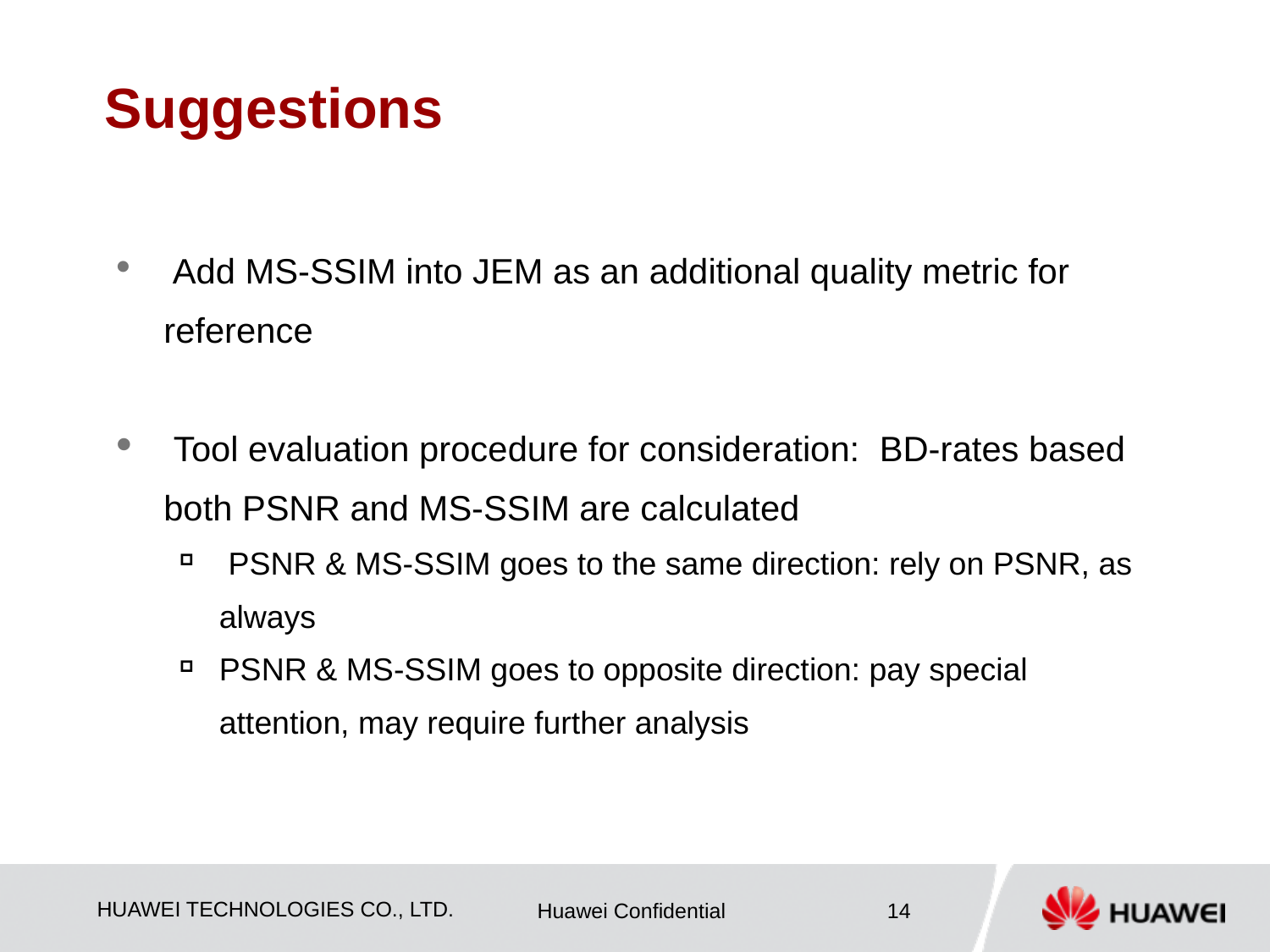

# Suggestions
 Add MS-SSIM into JEM as an additional quality metric for reference

 Tool evaluation procedure for consideration:  BD-rates based both PSNR and MS-SSIM are calculated
 PSNR & MS-SSIM goes to the same direction: rely on PSNR, as always
PSNR & MS-SSIM goes to opposite direction: pay special attention, may require further analysis